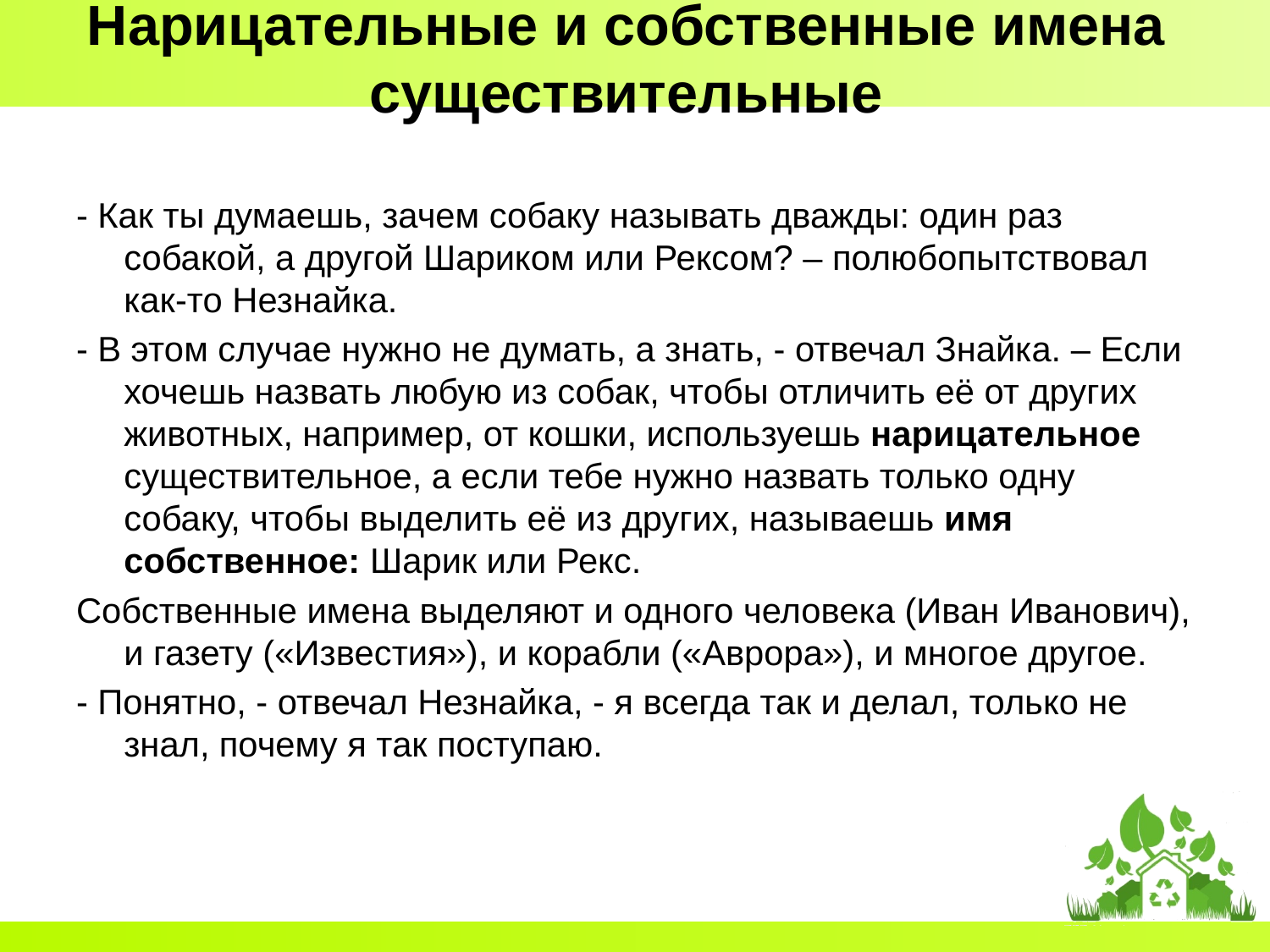

# Нарицательные и собственные имена существительные
- Как ты думаешь, зачем собаку называть дважды: один раз собакой, а другой Шариком или Рексом? – полюбопытствовал как-то Незнайка.
- В этом случае нужно не думать, а знать, - отвечал Знайка. – Если хочешь назвать любую из собак, чтобы отличить её от других животных, например, от кошки, используешь нарицательное существительное, а если тебе нужно назвать только одну собаку, чтобы выделить её из других, называешь имя собственное: Шарик или Рекс.
Собственные имена выделяют и одного человека (Иван Иванович), и газету («Известия»), и корабли («Аврора»), и многое другое.
- Понятно, - отвечал Незнайка, - я всегда так и делал, только не знал, почему я так поступаю.